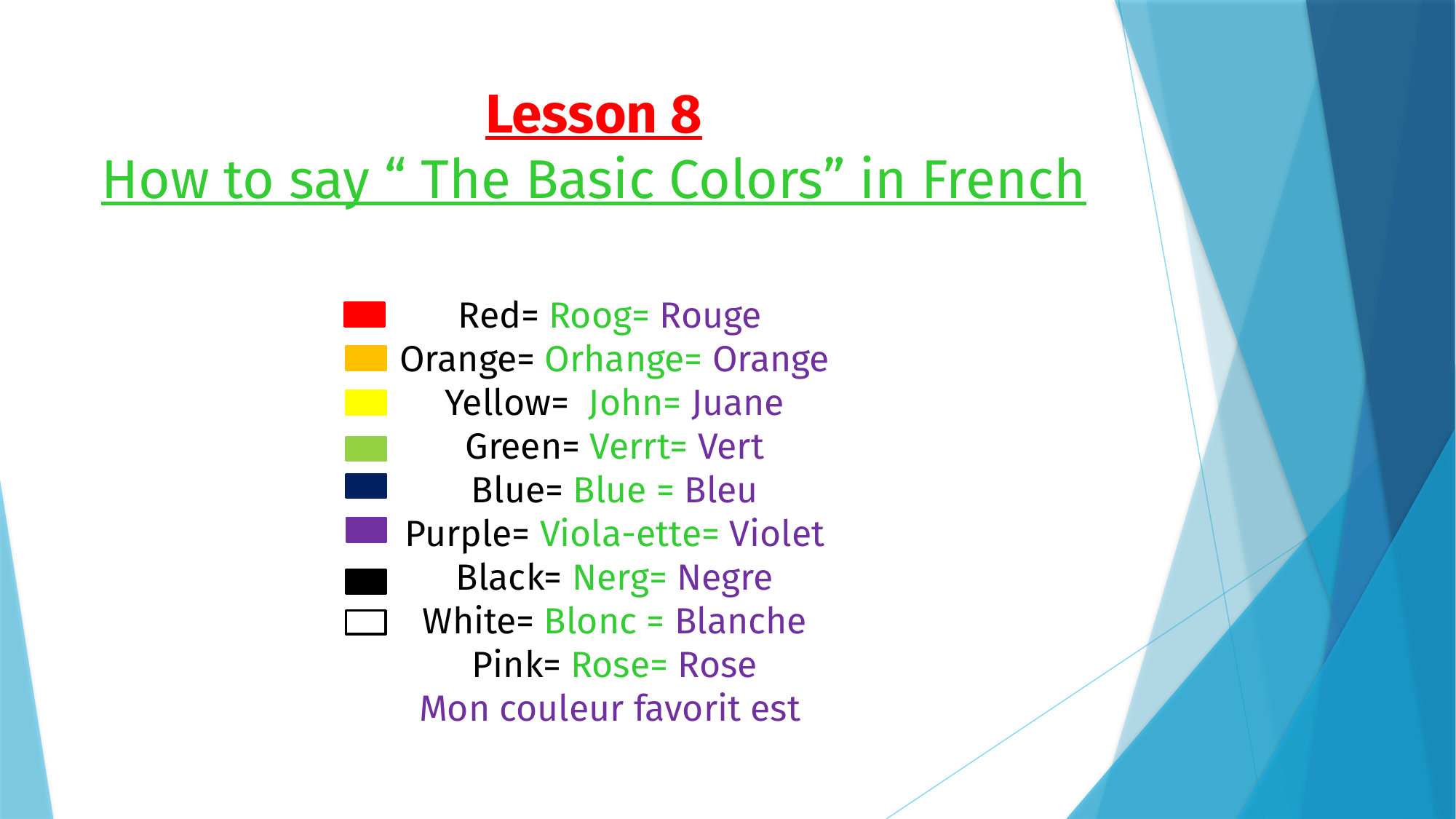

# Lesson 8 How to say “ The Basic Colors” in French
Red= Roog= Rouge
Orange= Orhange= Orange
Yellow=  John= Juane
Green= Verrt= Vert
Blue= Blue = Bleu
Purple= Viola-ette= Violet
Black= Nerg= Negre
White= Blonc = Blanche
Pink= Rose= Rose
Mon couleur favorit est